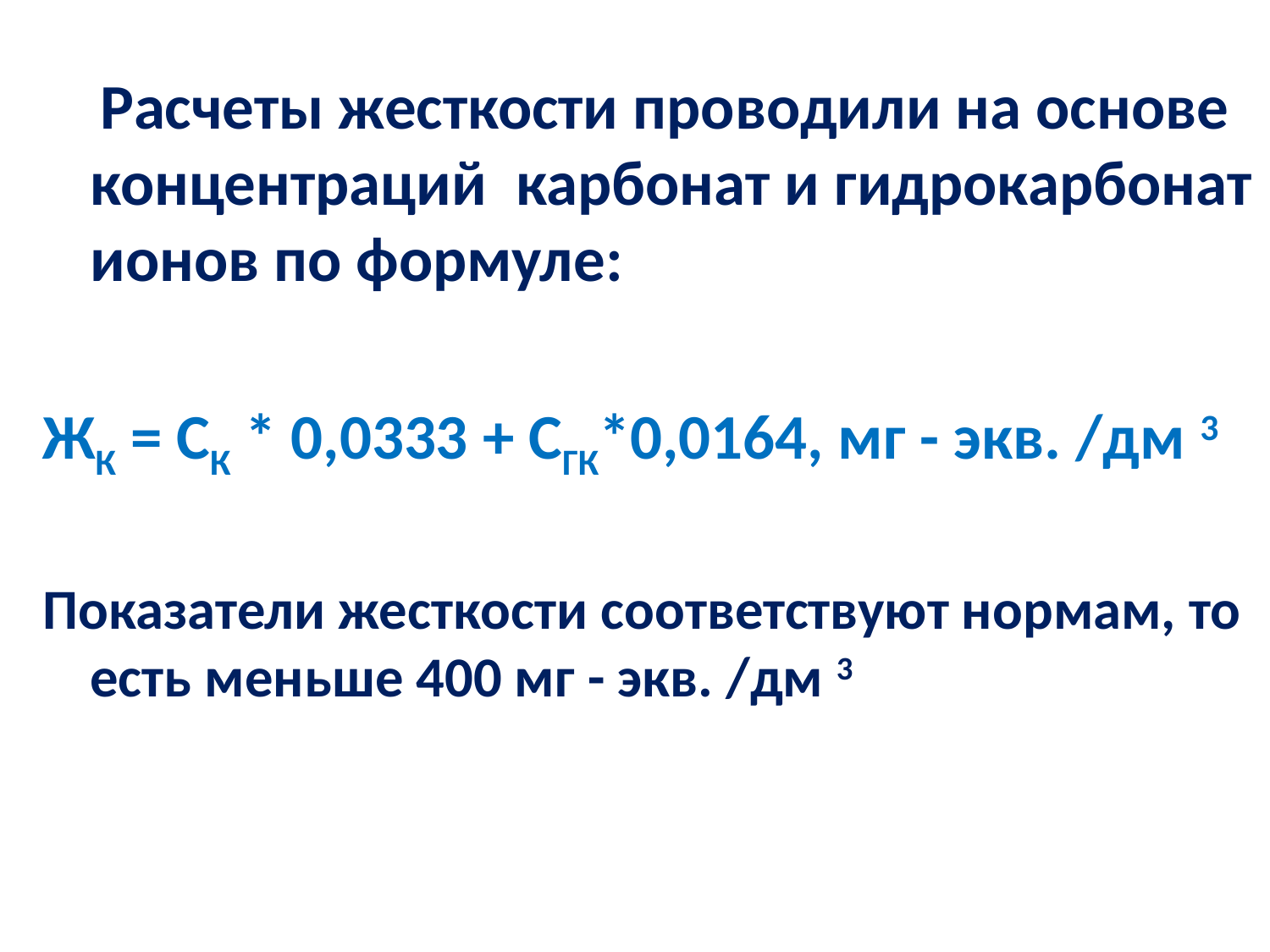

Расчеты жесткости проводили на основе концентраций  карбонат и гидрокарбонат ионов по формуле:

ЖК = СК * 0,0333 + СГК*0,0164, мг - экв. /дм 3

Показатели жесткости соответствуют нормам, то есть меньше 400 мг - экв. /дм 3